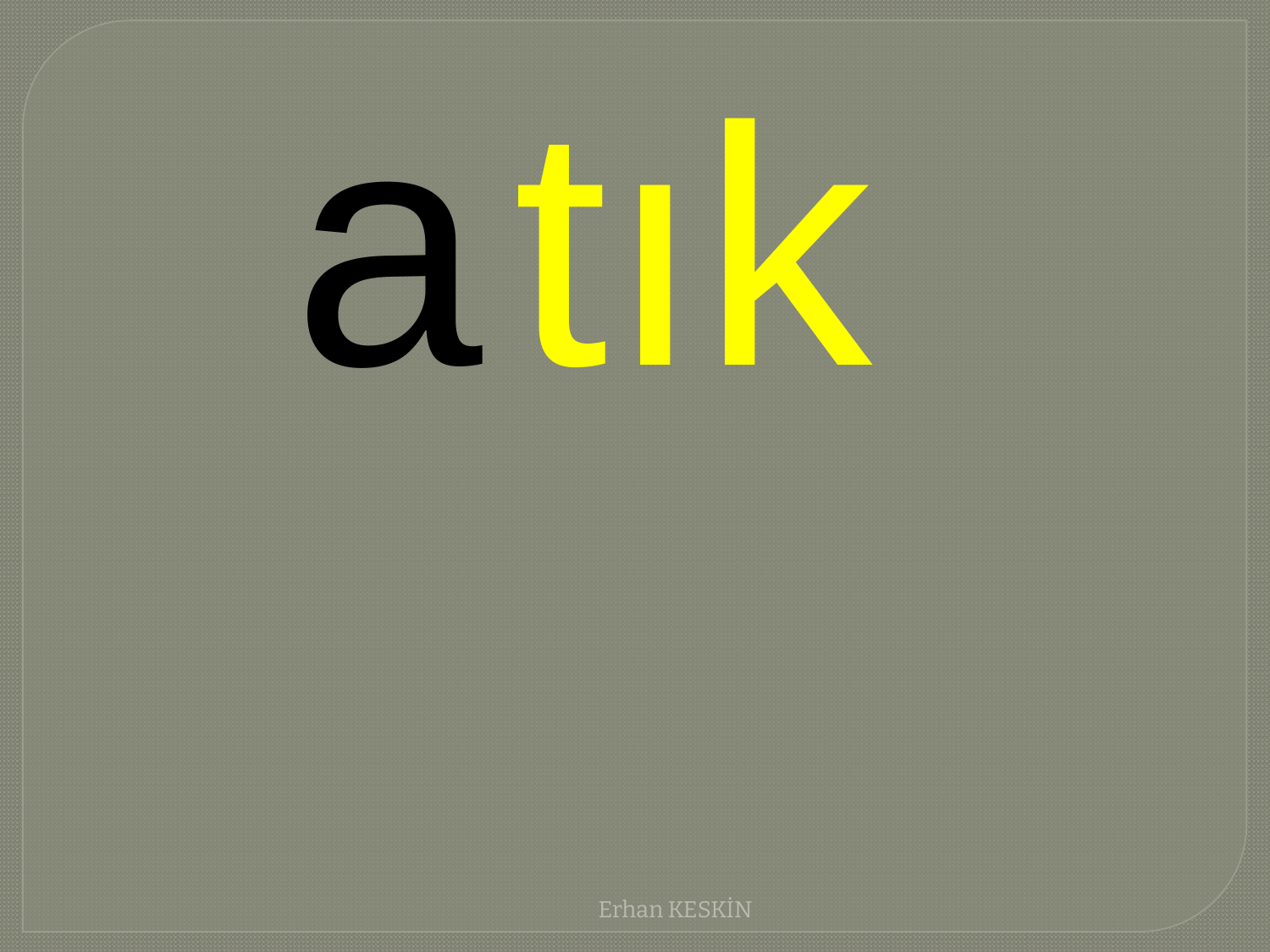

| a |
| --- |
| tık |
| --- |
Erhan KESKİN